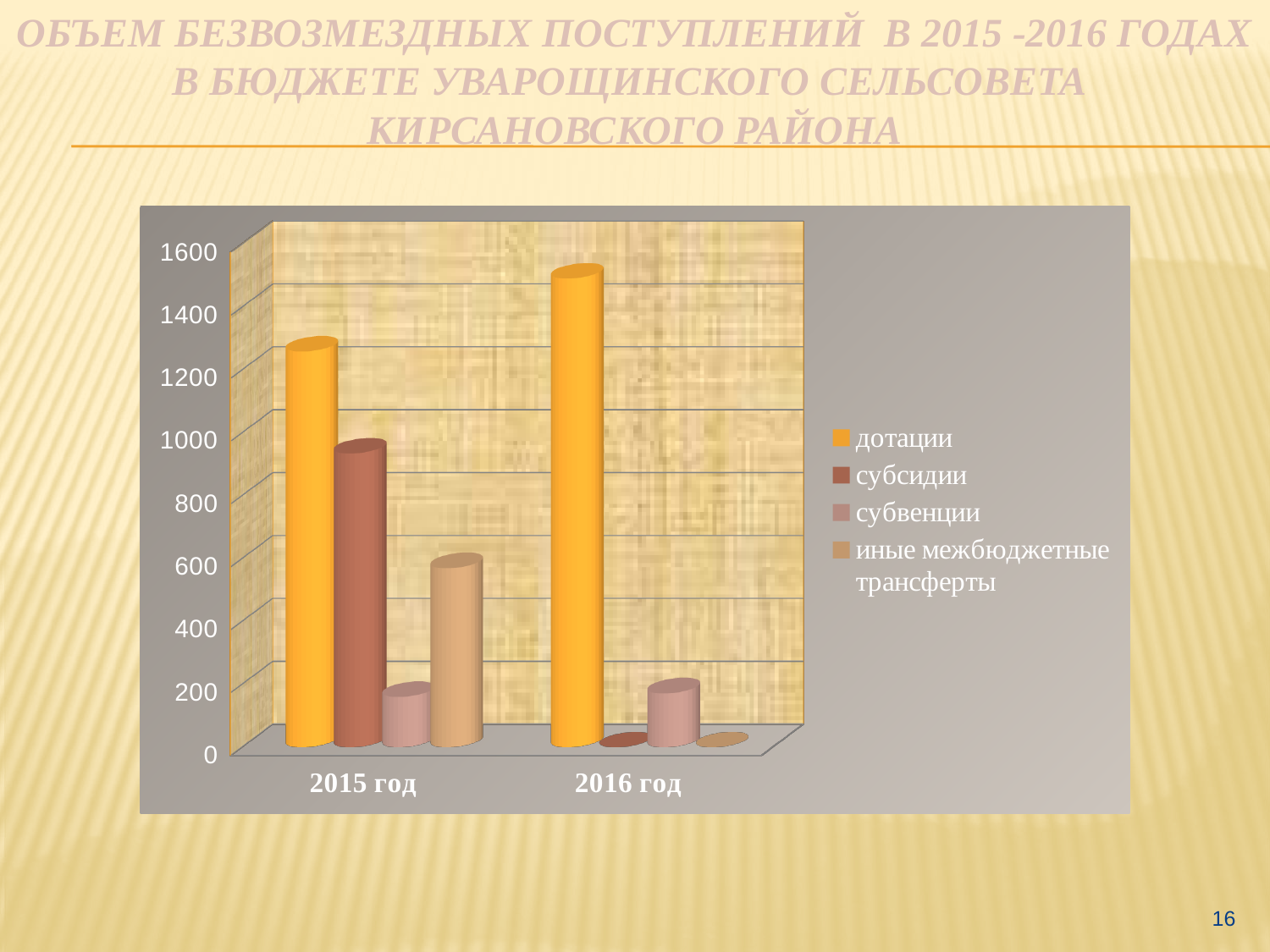

# Объем безвозмездных поступлений  в 2015 -2016 годах в бюджете Уварощинского сельсовета Кирсановского района

[unsupported chart]

16